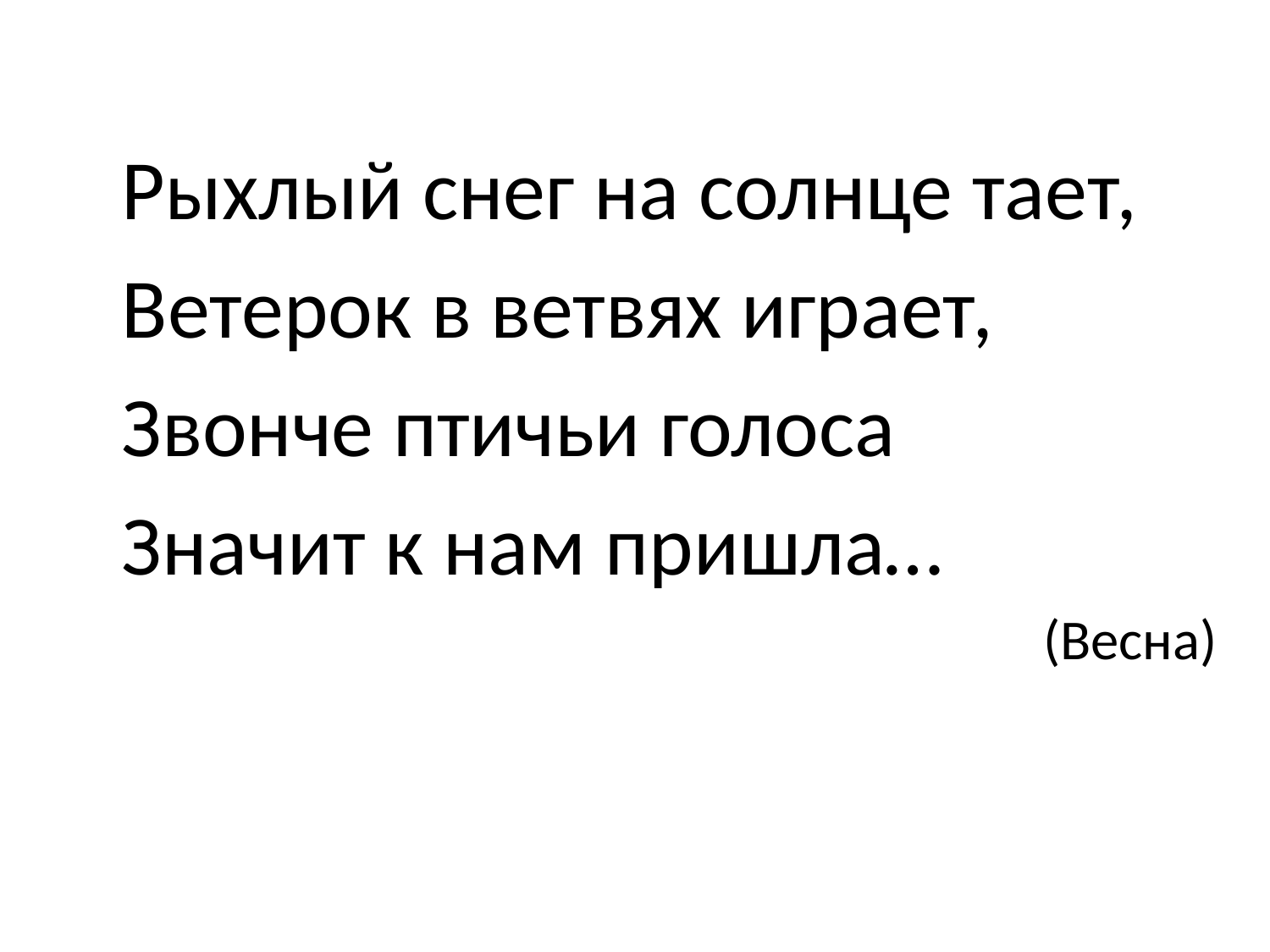

#
Рыхлый снег на солнце тает,
Ветерок в ветвях играет,
Звонче птичьи голоса
Значит к нам пришла…
(Весна)